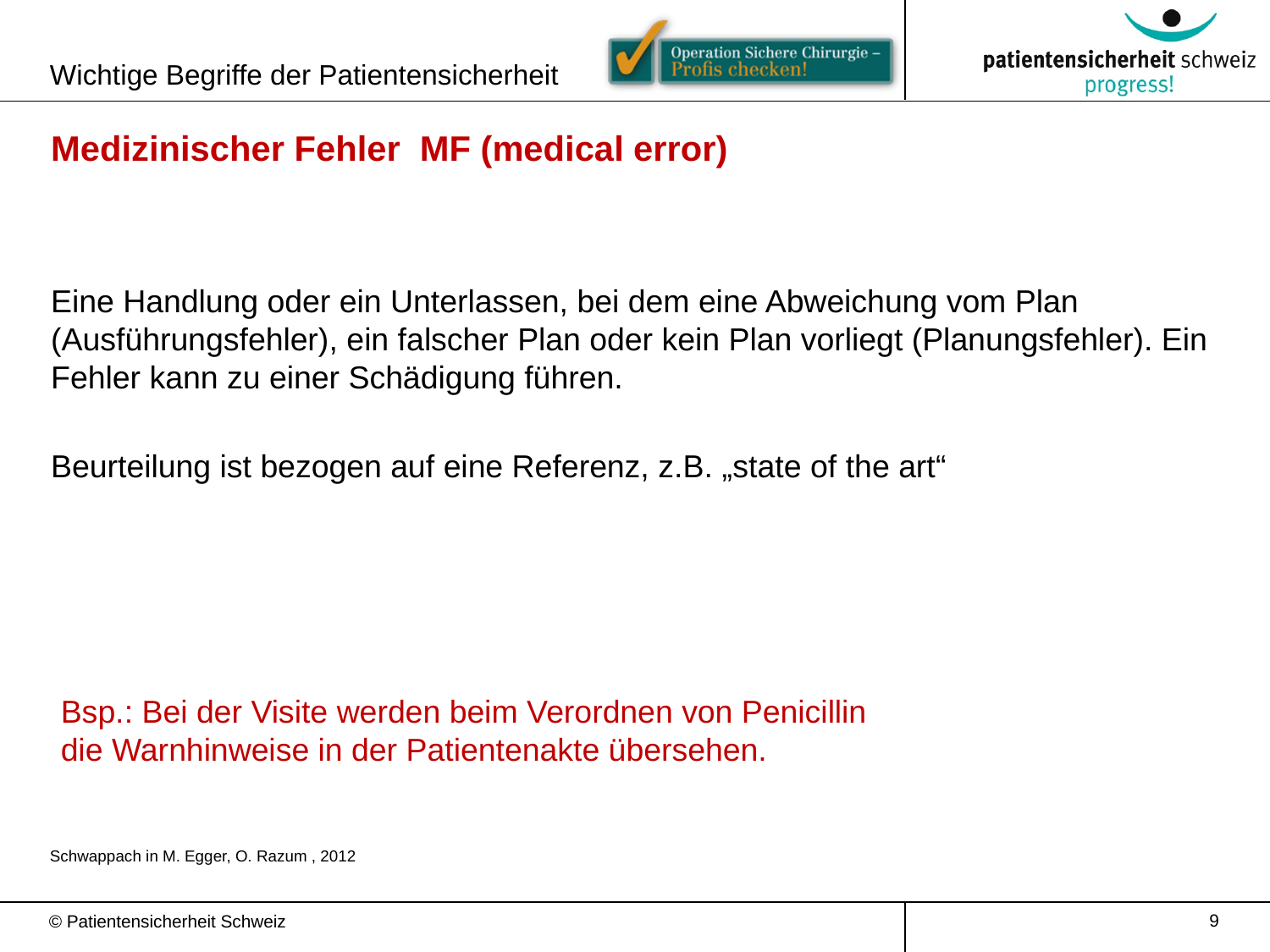

Wichtige Begriffe der Patientensicherheit
Medizinischer Fehler  MF (medical error)

Eine Handlung oder ein Unterlassen, bei dem eine Abweichung vom Plan (Ausführungsfehler), ein falscher Plan oder kein Plan vorliegt (Planungsfehler). Ein Fehler kann zu einer Schädigung führen.

Beurteilung ist bezogen auf eine Referenz, z.B. „state of the art“

Bsp.: Bei der Visite werden beim Verordnen von Penicillin
die Warnhinweise in der Patientenakte übersehen.
Schwappach in M. Egger, O. Razum , 2012

9
© Patientensicherheit Schweiz